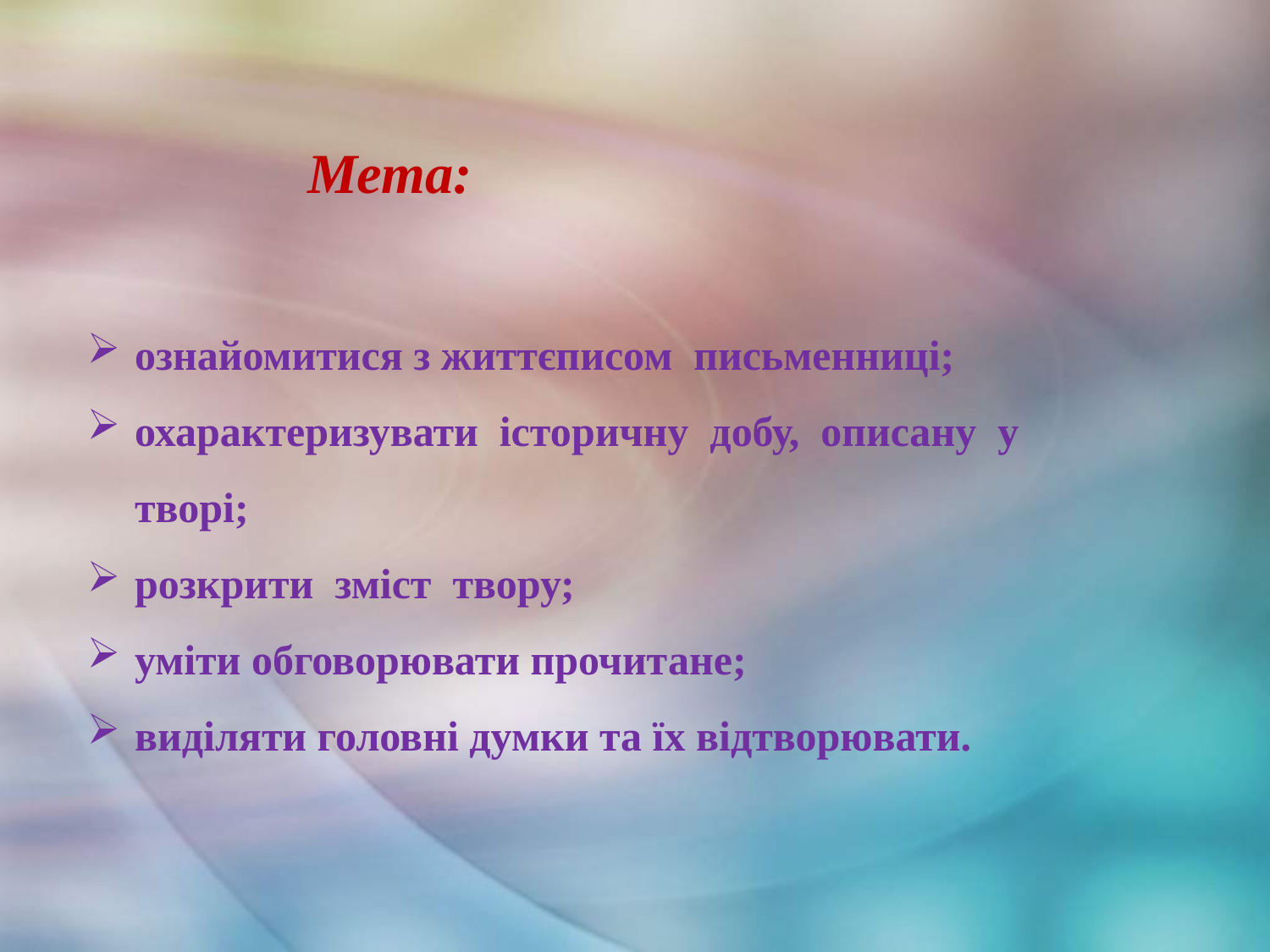

Мета:
ознайомитися з життєписом  письменниці;
охарактеризувати  історичну  добу,  описану  у  творі;
розкрити  зміст  твору;
уміти обговорювати прочитане;
виділяти головні думки та їх відтворювати.